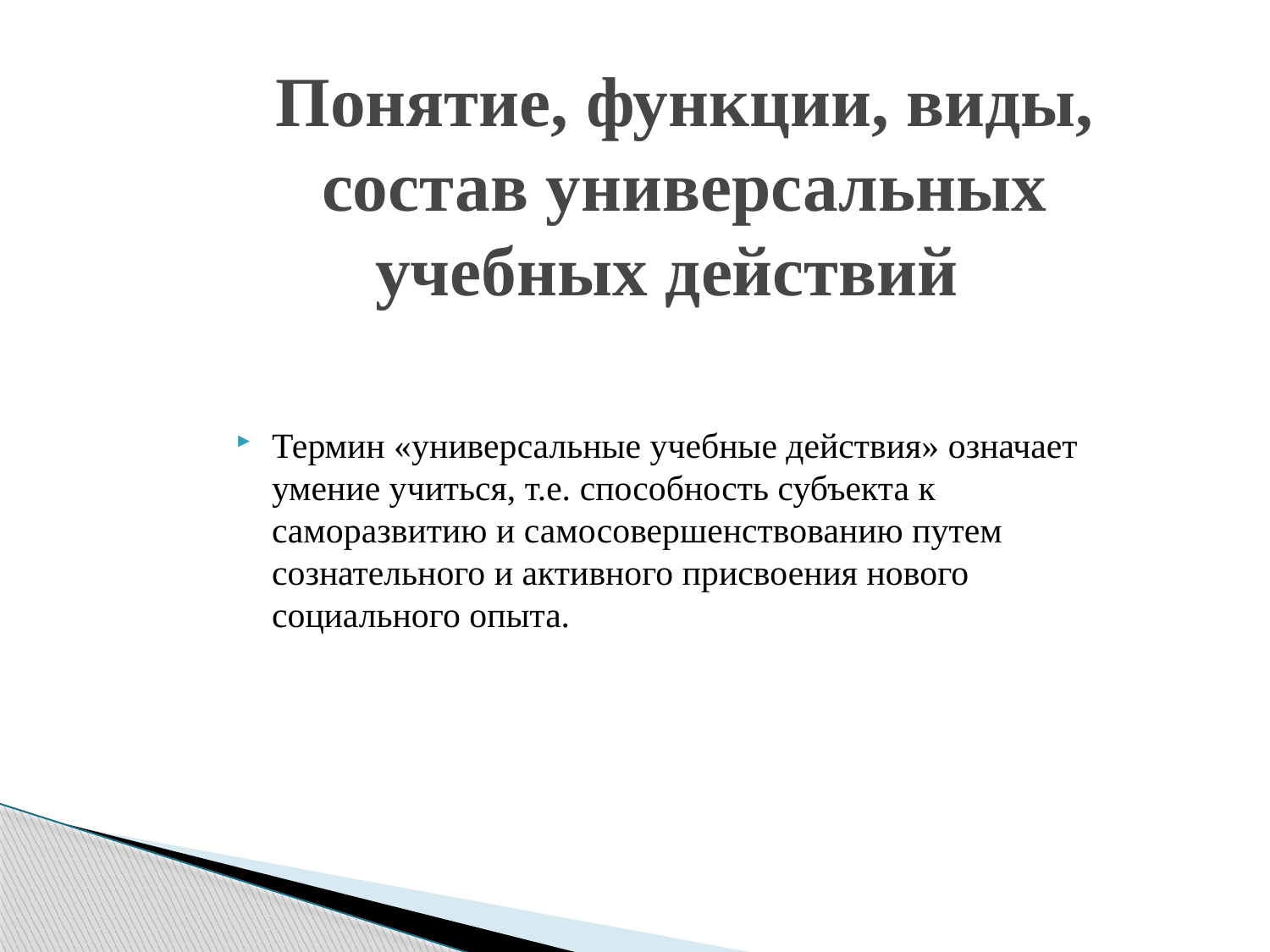

# Понятие, функции, виды, состав универсальных учебных действий
Термин «универсальные учебные действия» означает умение учиться, т.е. способность субъекта к саморазвитию и самосовершенствованию путем сознательного и активного присвоения нового социального опыта.